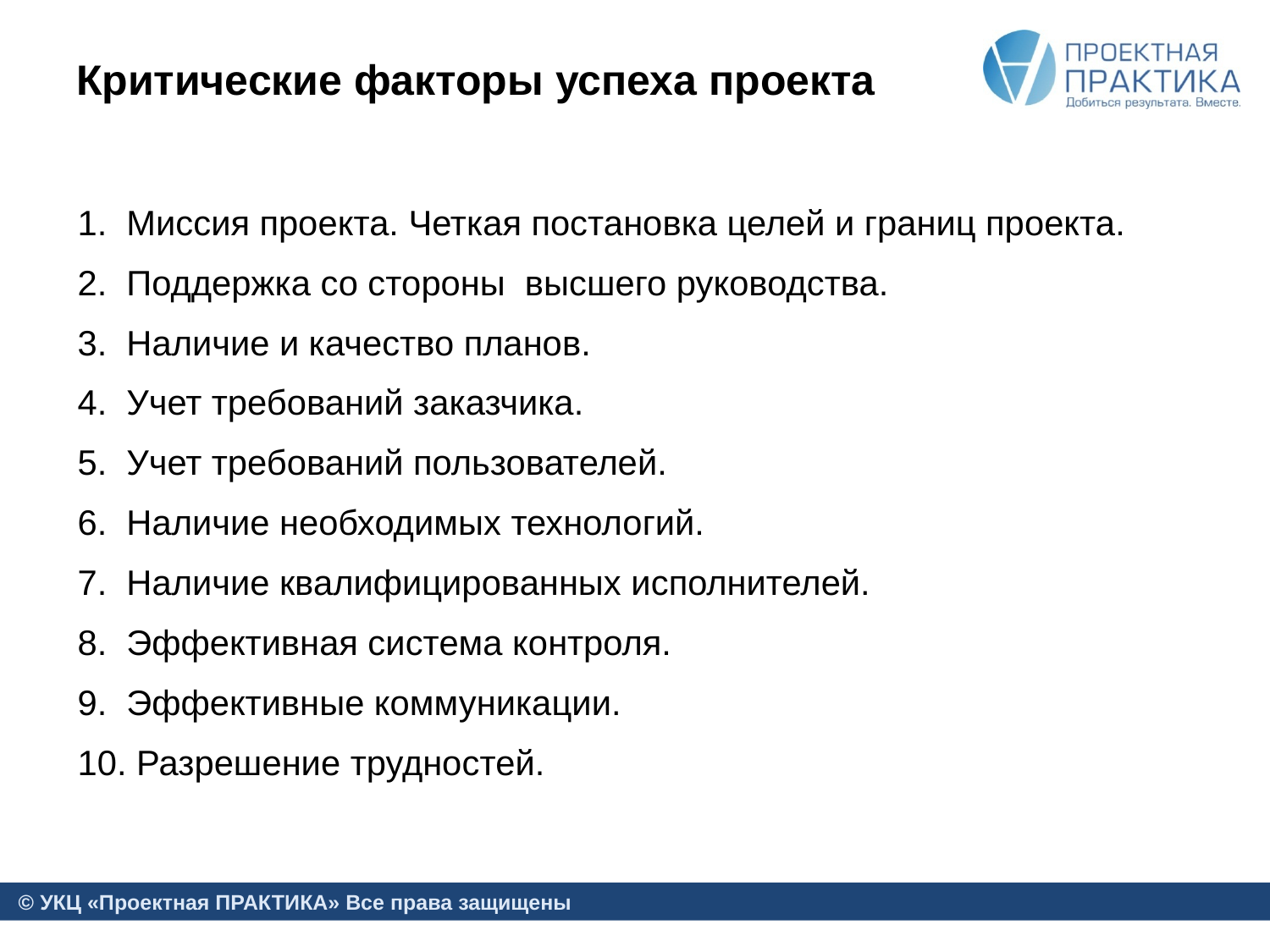

# Критические факторы успеха проекта
1.  Миссия проекта. Четкая постановка целей и границ проекта.
2.  Поддержка со стороны  высшего руководства.
3.  Наличие и качество планов.
4.  Учет требований заказчика.
5.  Учет требований пользователей.
6.  Наличие необходимых технологий.
7.  Наличие квалифицированных исполнителей.
8.  Эффективная система контроля.
9.  Эффективные коммуникации.
10. Разрешение трудностей.